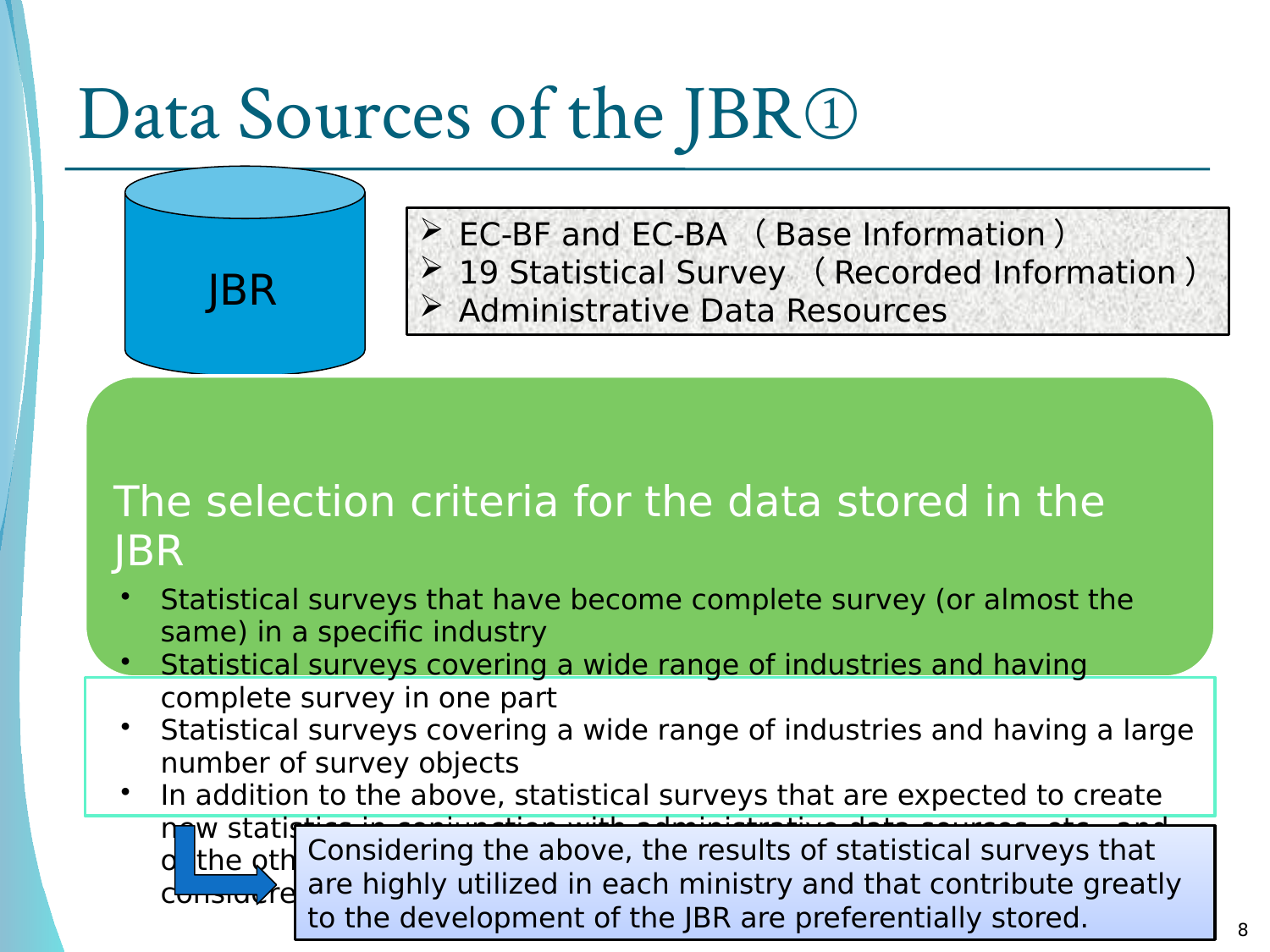

# Data Sources of the JBR①

EC-BF and EC-BA（Base Information）
19 Statistical Survey（Recorded Information）
Administrative Data Resources
JBR
The selection criteria for the data stored in the JBR
Statistical surveys that have become complete survey (or almost the same) in a specific industry
Statistical surveys covering a wide range of industries and having complete survey in one part
Statistical surveys covering a wide range of industries and having a large number of survey objects

Considering the above, the results of statistical surveys that are highly utilized in each ministry and that contribute greatly to the development of the JBR are preferentially stored.

8
8